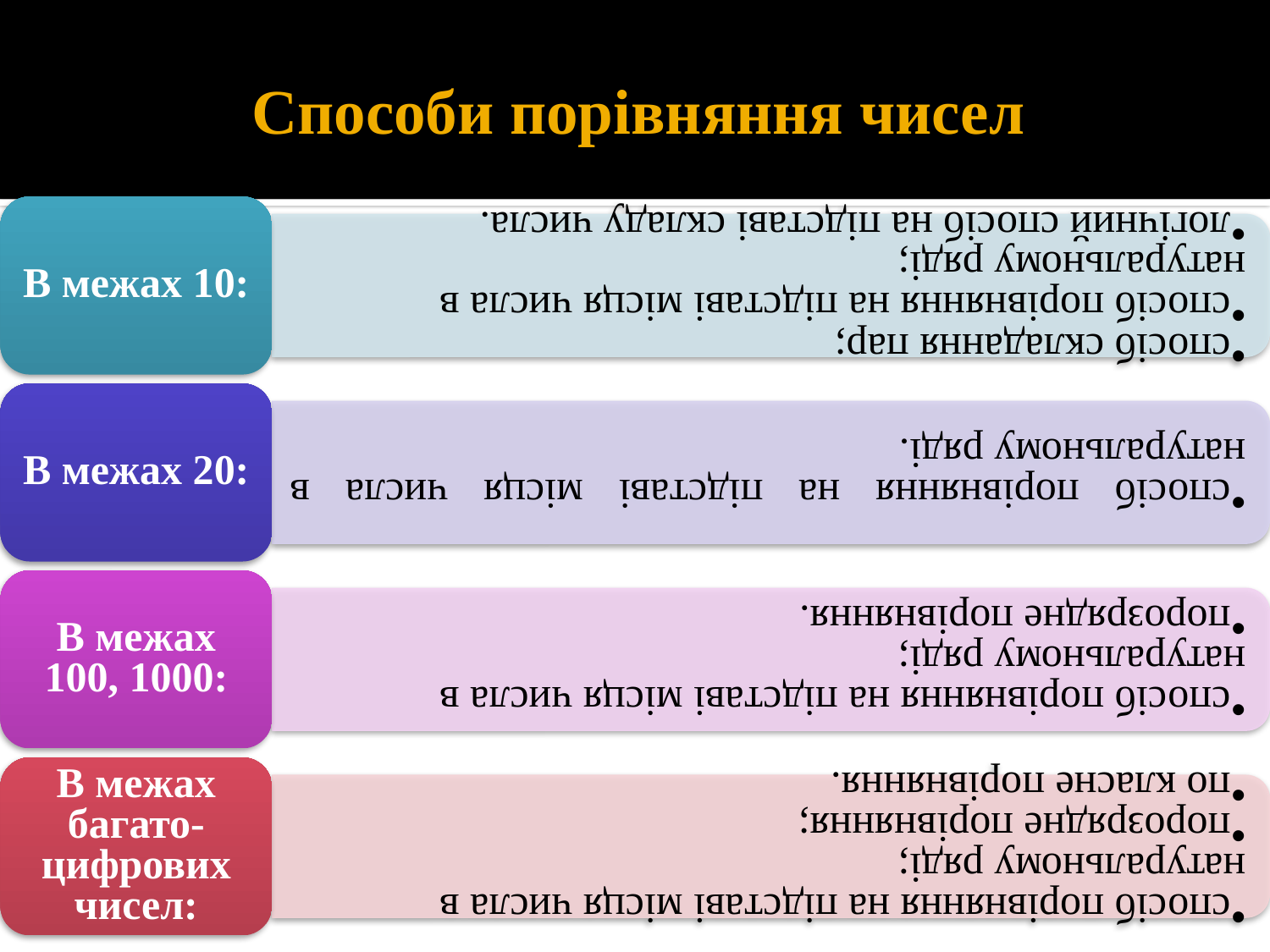

# Способи порівняння чисел
спосіб складання пар;
спосіб порівняння на підставі місця числа в натуральному ряді;
логічний спосіб на підставі складу числа.
В межах 10:
спосіб порівняння на підставі місця числа в натуральному ряді.
В межах 20:
спосіб порівняння на підставі місця числа в натуральному ряді;
порозрядне порівняння.
В межах 100, 1000:
спосіб порівняння на підставі місця числа в натуральному ряді;
порозрядне порівняння;
по класне порівняння.
В межах багато-цифрових чисел: